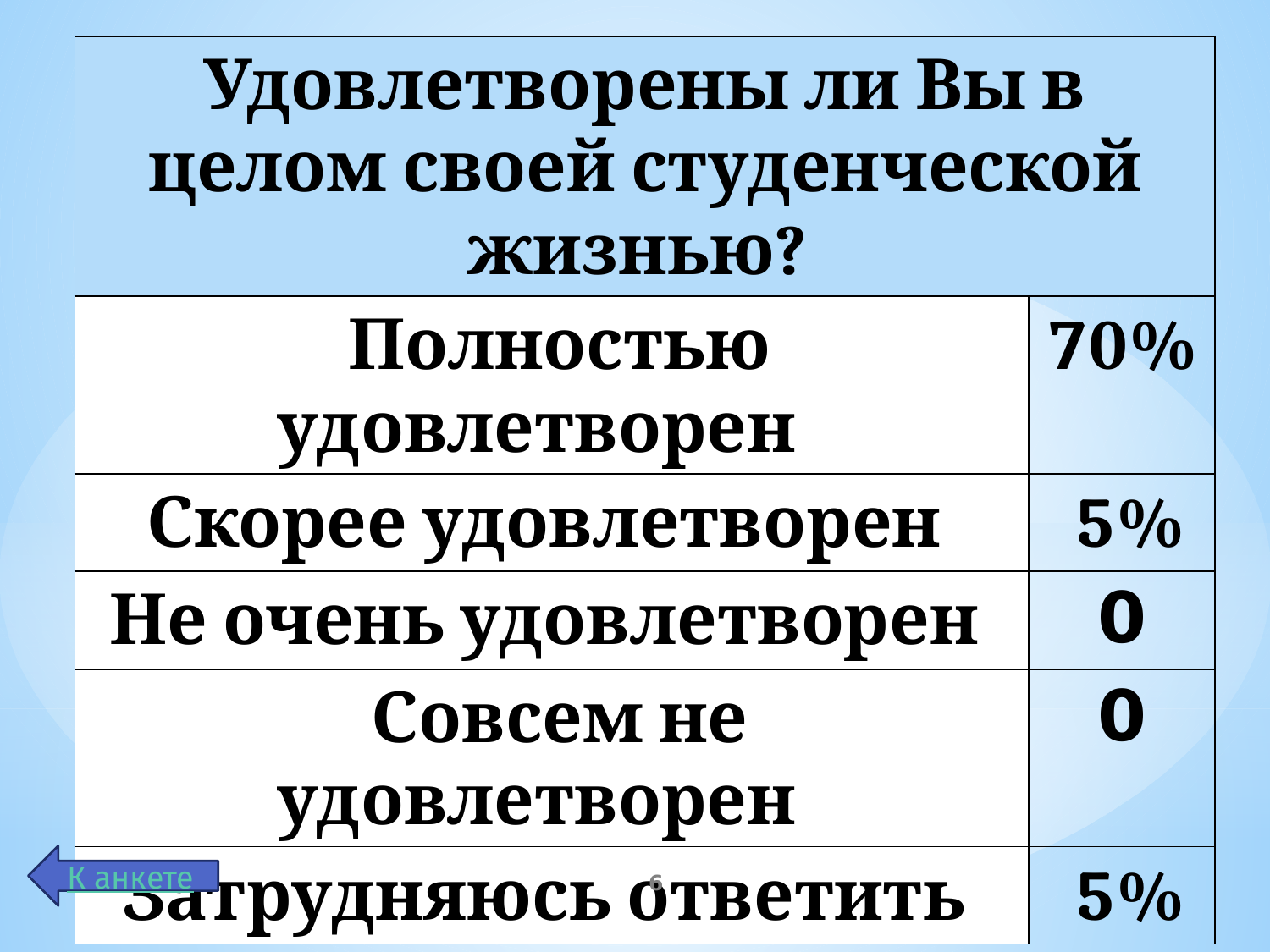

| Удовлетворены ли Вы в целом своей студенческой жизнью? |  |
| --- | --- |
| Полностью удовлетворен | 70% |
| Скорее удовлетворен | 5% |
| Не очень удовлетворен | 0 |
| Совсем не удовлетворен | 0 |
| Затрудняюсь ответить | 5% |
К анкете
6